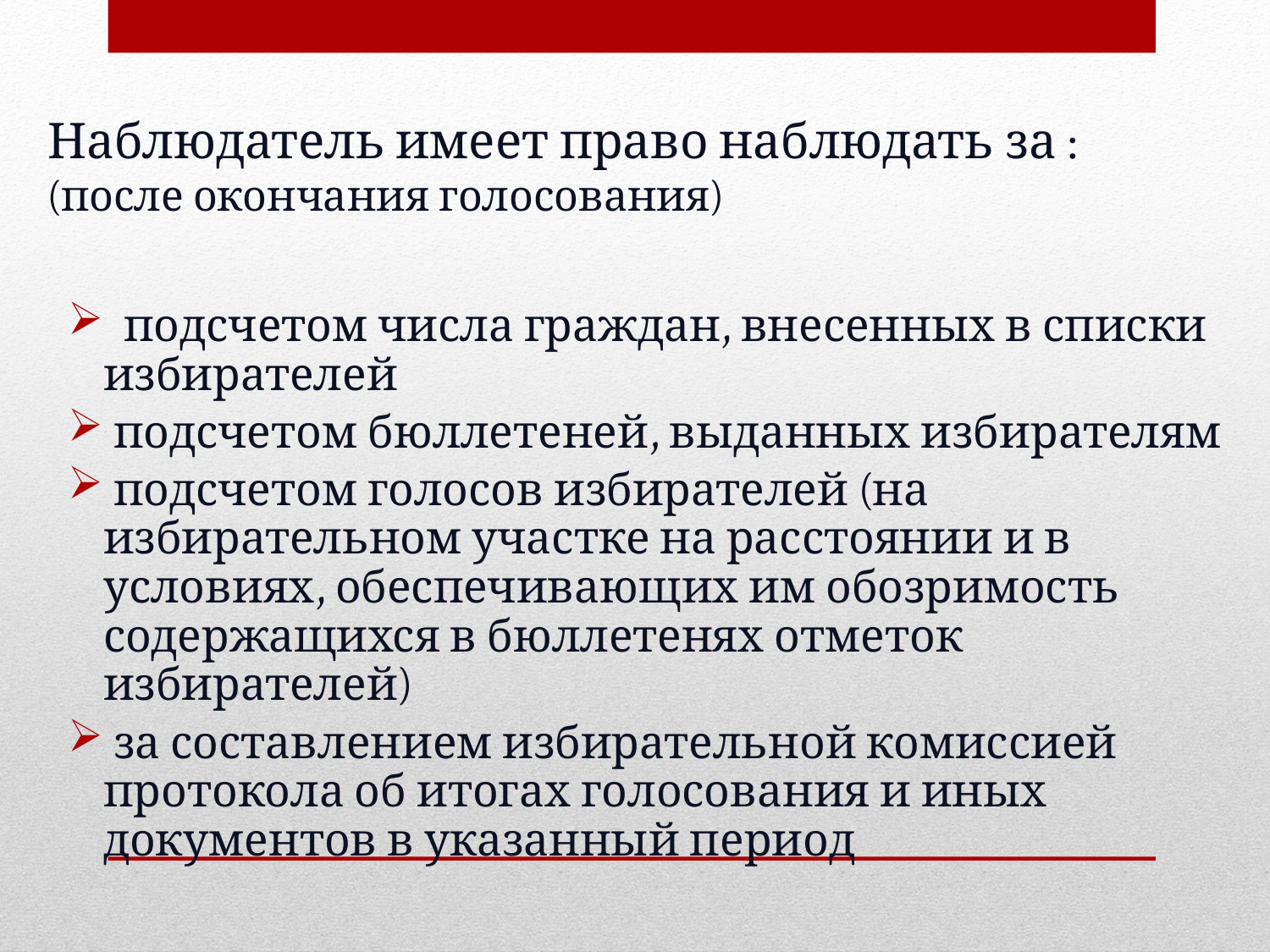

# Наблюдатель имеет право наблюдать за : (после окончания голосования)
  подсчетом числа граждан, внесенных в списки избирателей
 подсчетом бюллетеней, выданных избирателям
 подсчетом голосов избирателей (на избирательном участке на расстоянии и в условиях, обеспечивающих им обозримость содержащихся в бюллетенях отметок избирателей)
 за составлением избирательной комиссией протокола об итогах голосования и иных документов в указанный период